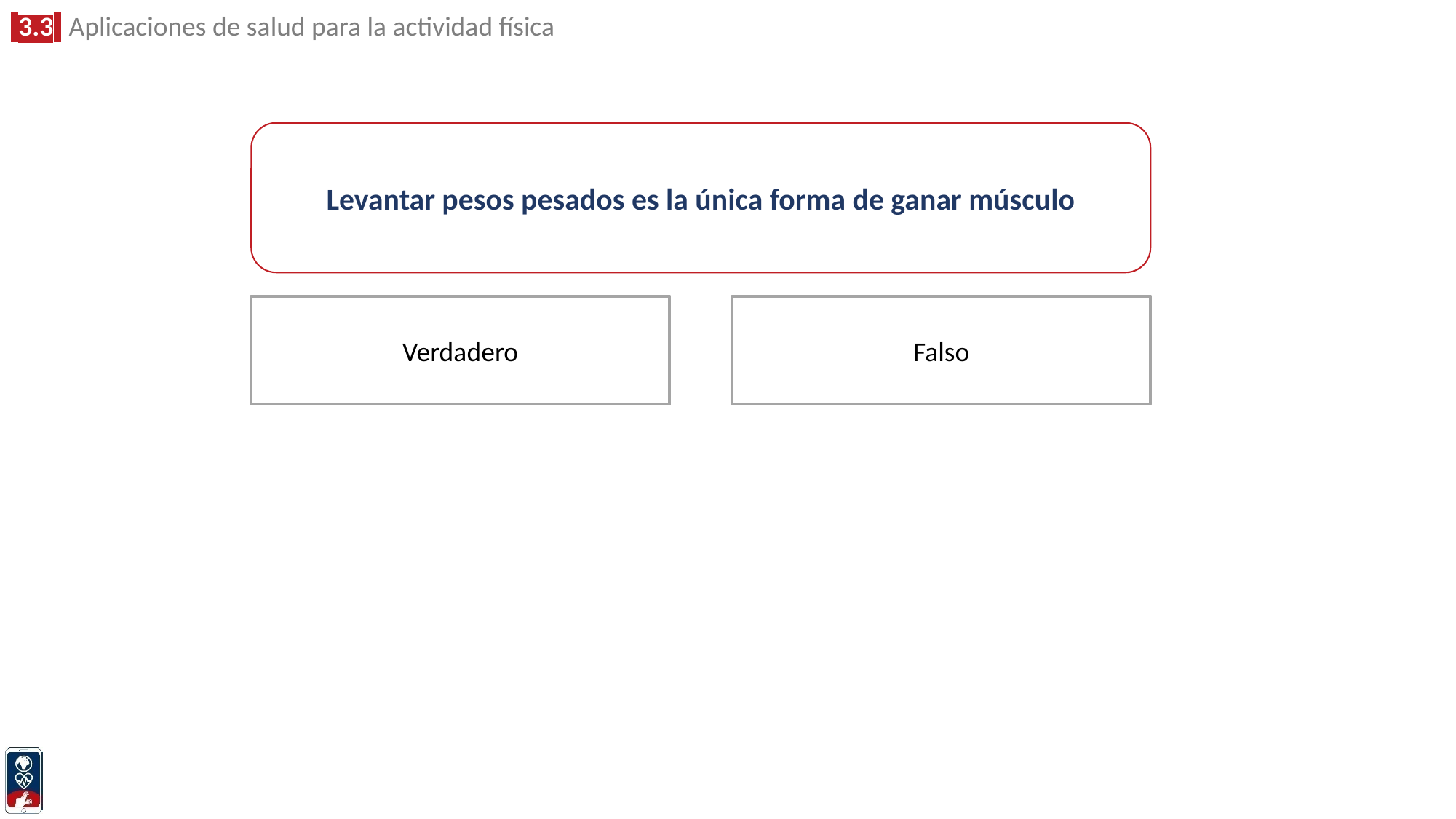

Levantar pesos pesados es la única forma de ganar músculo
Falso
Verdadero